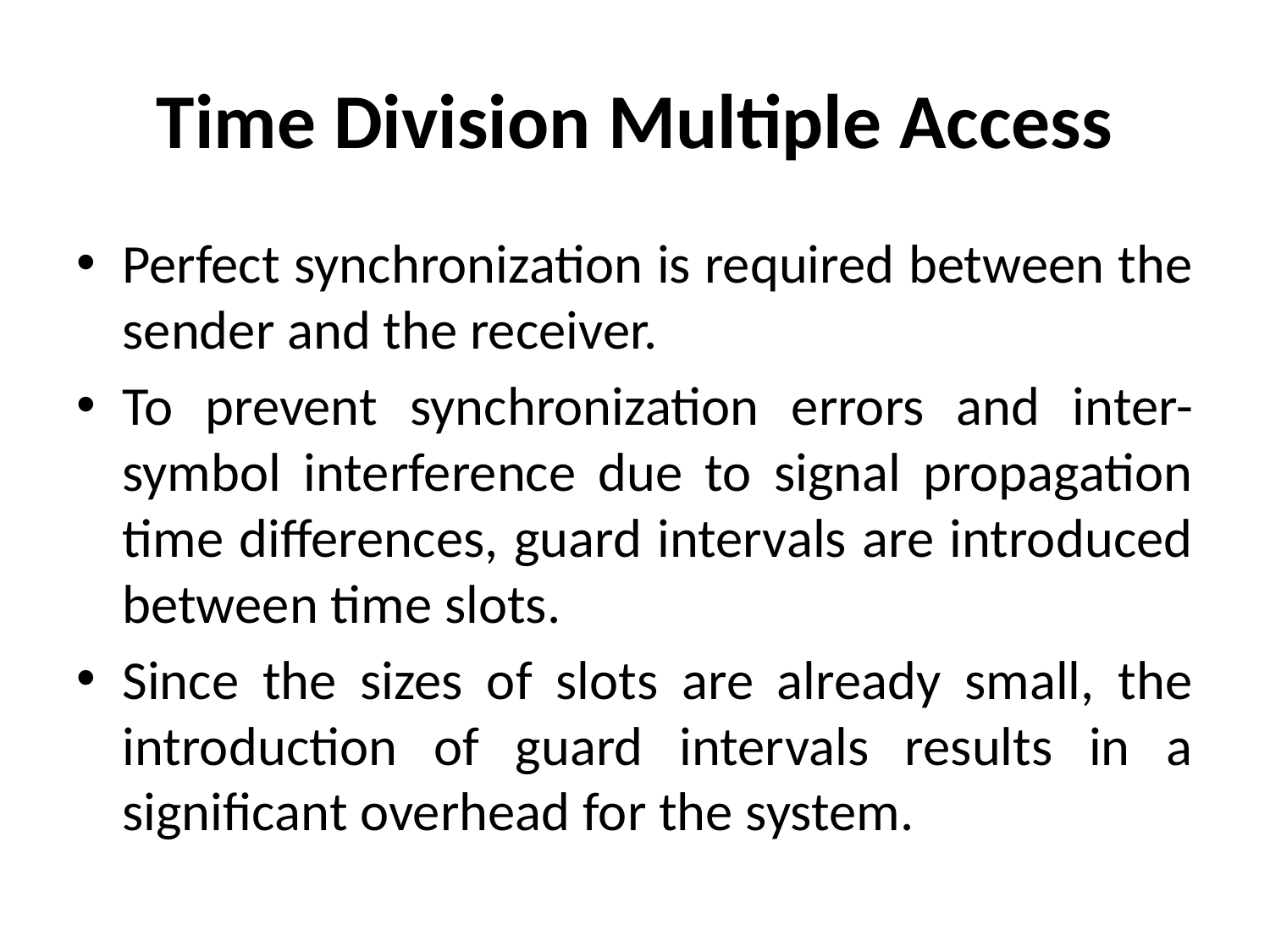

# Time Division Multiple Access
Perfect synchronization is required between the sender and the receiver.
To prevent synchronization errors and inter-symbol interference due to signal propagation time differences, guard intervals are introduced between time slots.
Since the sizes of slots are already small, the introduction of guard intervals results in a significant overhead for the system.